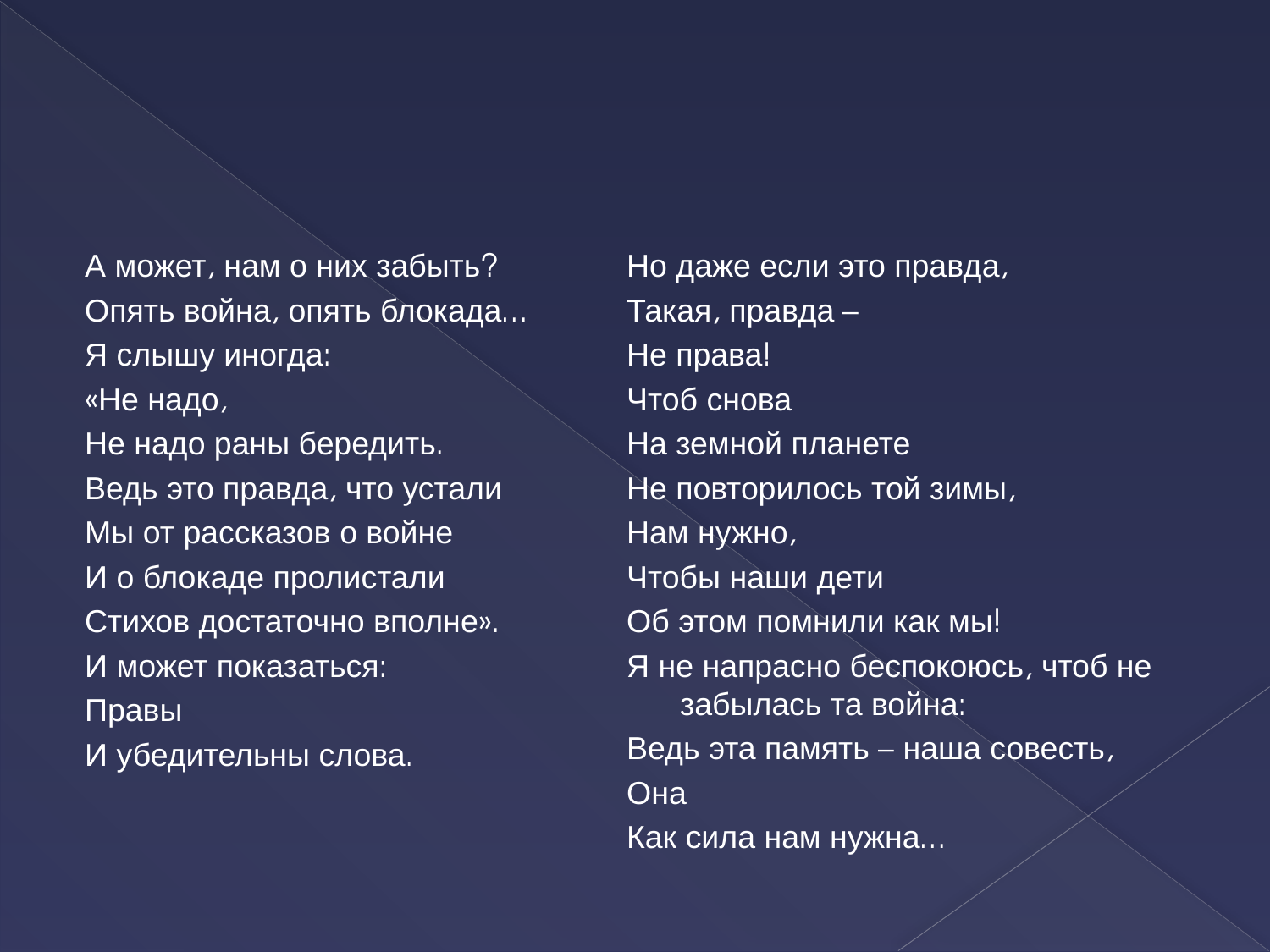

А может, нам о них забыть?
Опять война, опять блокада…
Я слышу иногда:
«Не надо,
Не надо раны бередить.
Ведь это правда, что устали
Мы от рассказов о войне
И о блокаде пролистали
Стихов достаточно вполне».
И может показаться:
Правы
И убедительны слова.

Но даже если это правда,
Такая, правда –
Не права!
Чтоб снова
На земной планете
Не повторилось той зимы,
Нам нужно,
Чтобы наши дети
Об этом помнили как мы!
Я не напрасно беспокоюсь, чтоб не забылась та война:
Ведь эта память – наша совесть,
Она
Как сила нам нужна…